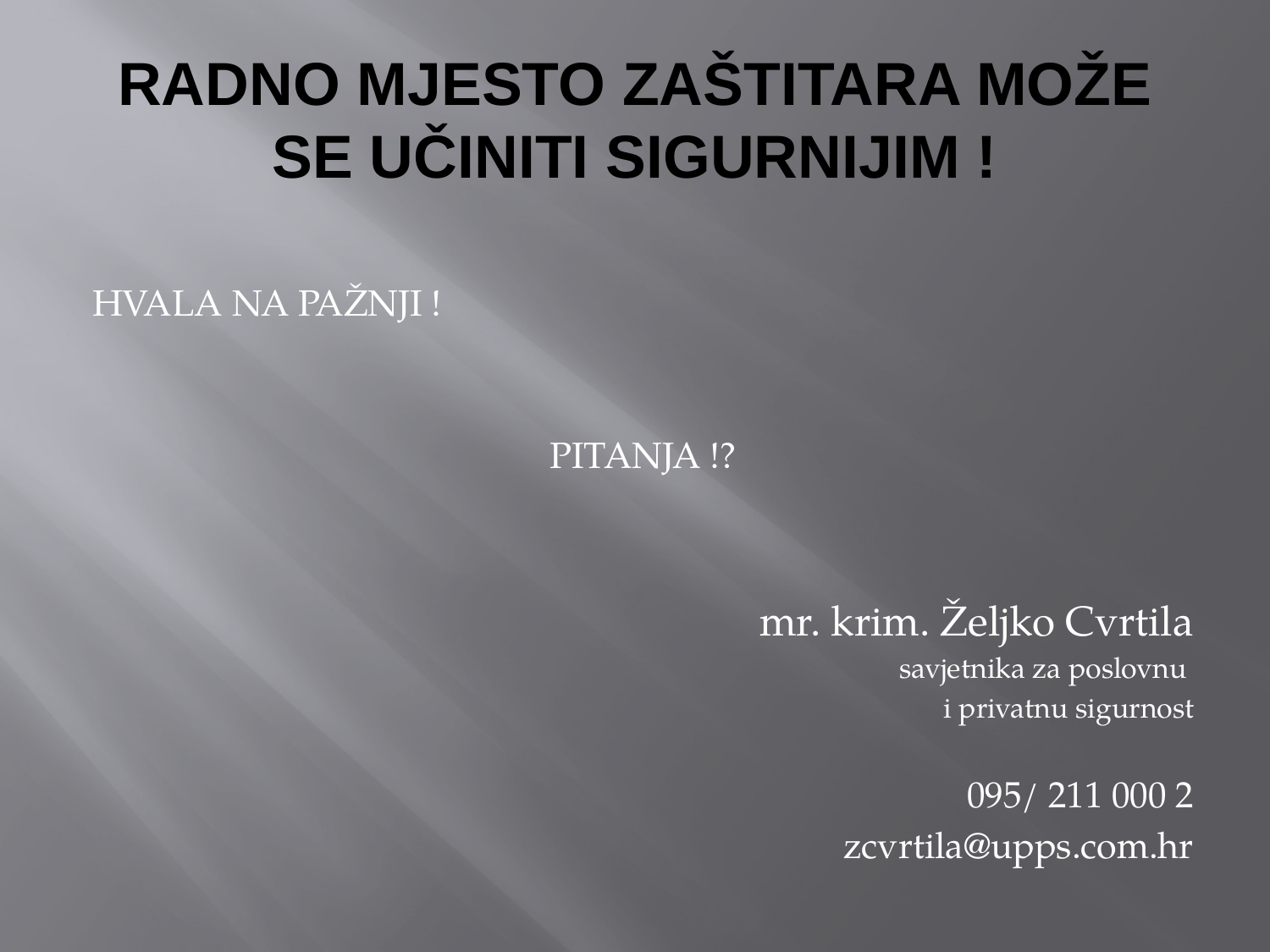

# RADNO MJESTO ZAŠTITARA MOŽE SE UČINITI SIGURNIJIM !

HVALA NA PAŽNJI !

PITANJA !?

mr. krim. Željko Cvrtila
savjetnika za poslovnu
i privatnu sigurnost

095/ 211 000 2
zcvrtila@upps.com.hr